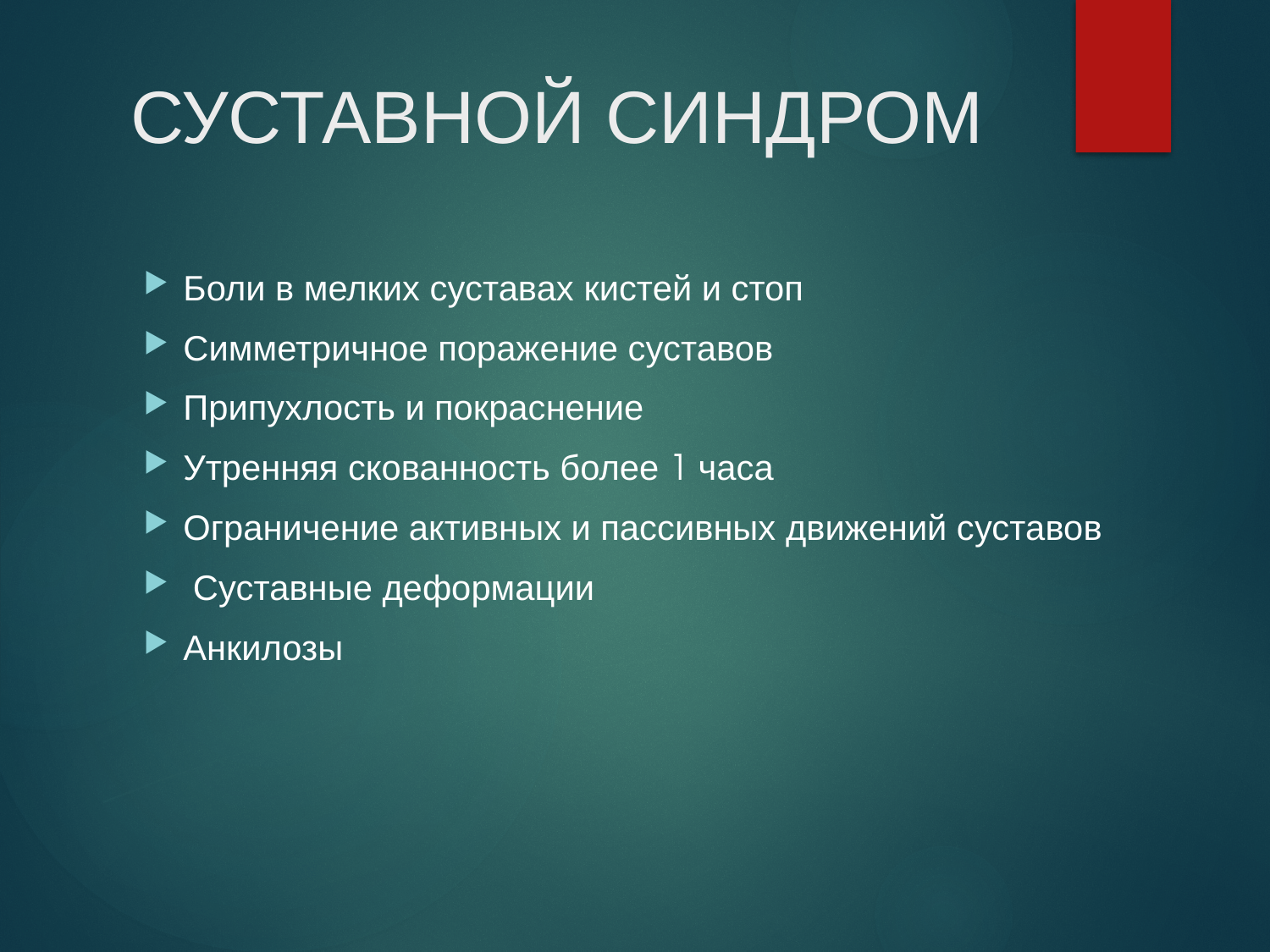

# СУСТАВНОЙ СИНДРОМ
Боли в мелких суставах кистей и стоп
Симметричное поражение суставов
Припухлость и покраснение
Утренняя скованность более 1 часа
Ограничение активных и пассивных движений суставов
 Суставные деформации
Анкилозы